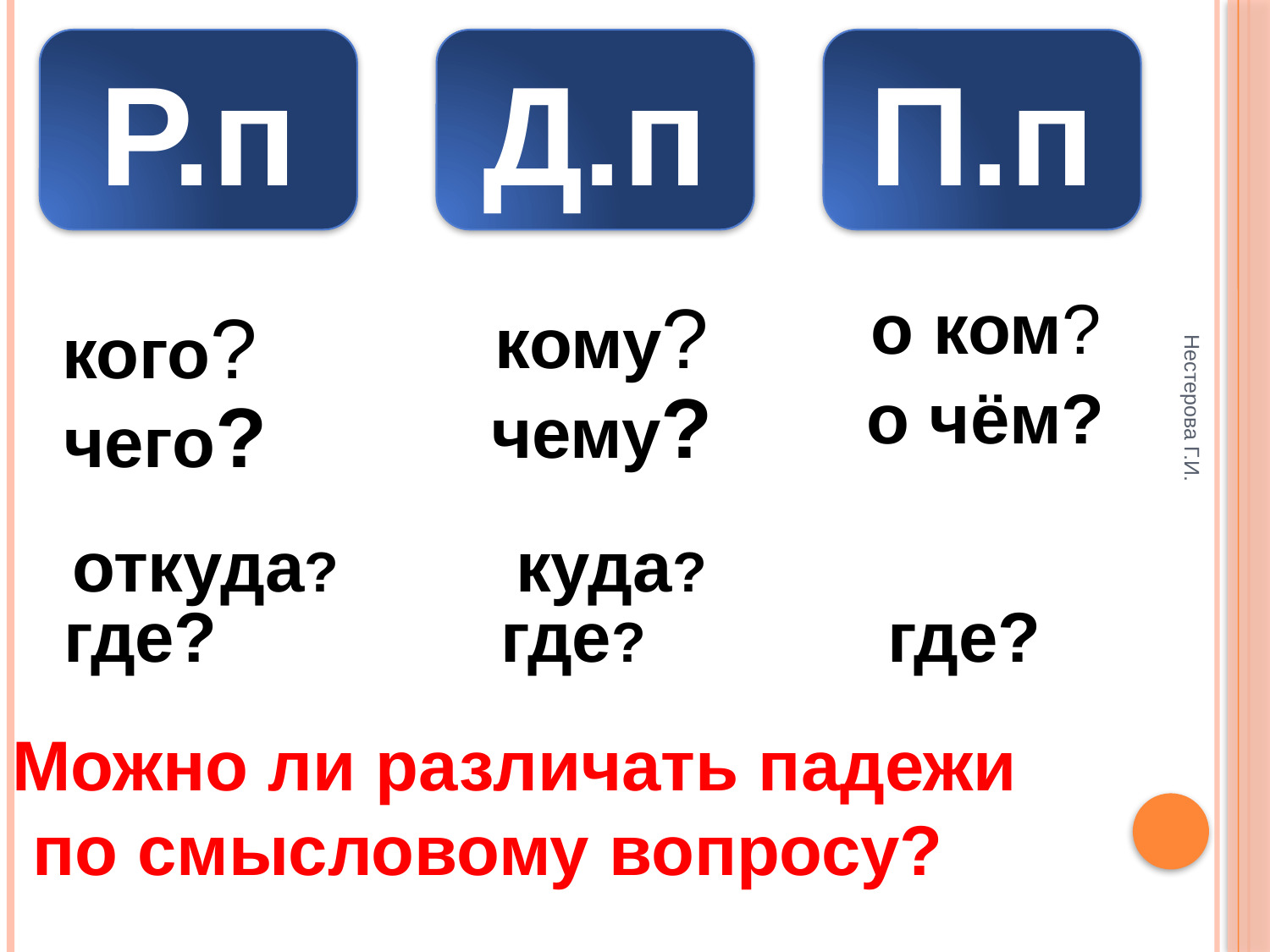

Р.п
Д.п
П.п
кому?
о ком?
кого?
чему?
о чём?
чего?
откуда?
куда?
Нестерова Г.И.
где?
где?
где?
Можно ли различать падежи
 по смысловому вопросу?